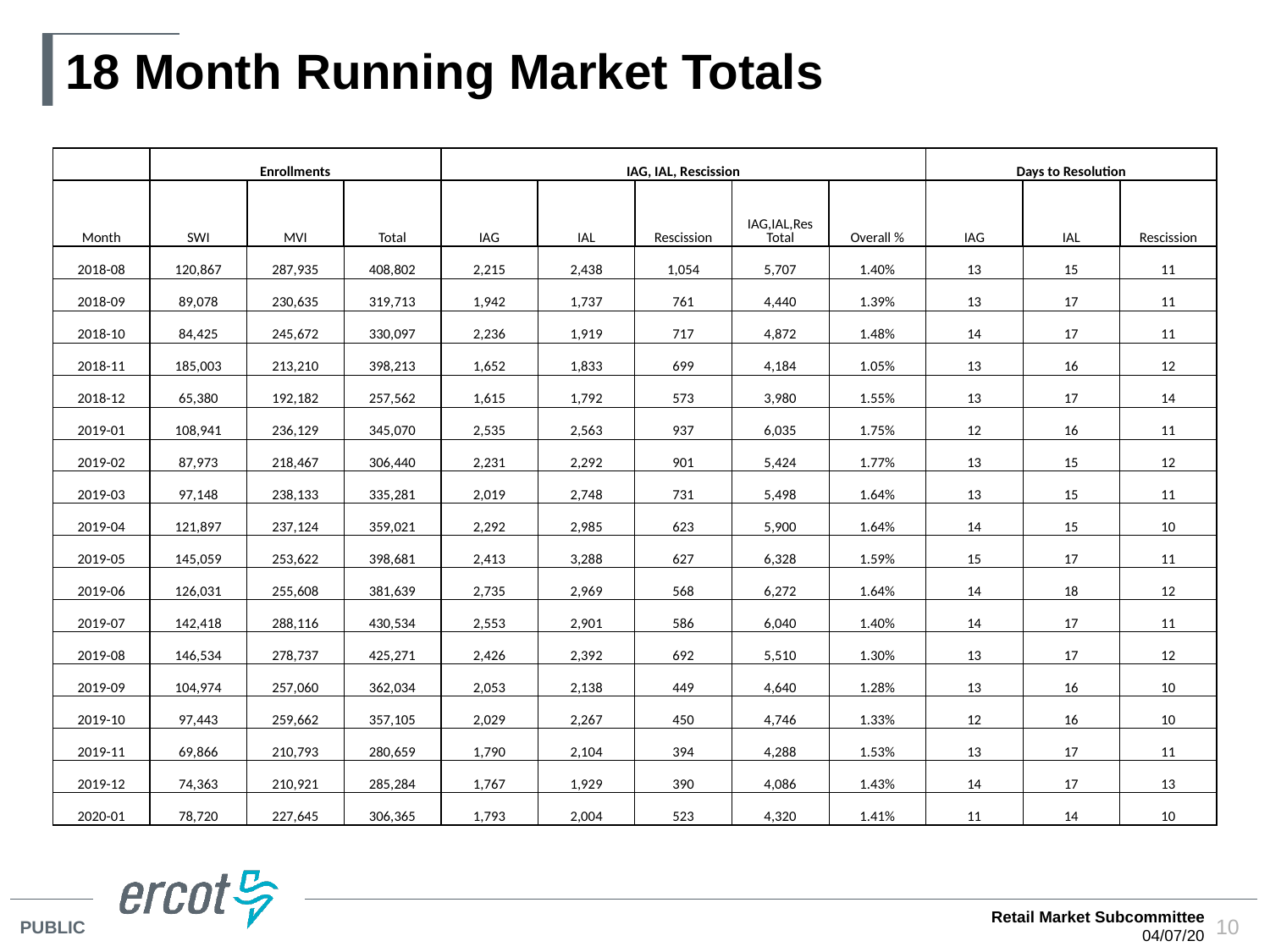

# 18 Month Running Market Totals
|  | Enrollments |  |  | IAG, IAL, Rescission |  |  |  |  | Days to Resolution |  |  |
| --- | --- | --- | --- | --- | --- | --- | --- | --- | --- | --- | --- |
| Month | SWI | MVI | Total | IAG | IAL | Rescission | IAG,IAL,Res Total | Overall % | IAG | IAL | Rescission |
| 2018-08 | 120,867 | 287,935 | 408,802 | 2,215 | 2,438 | 1,054 | 5,707 | 1.40% | 13 | 15 | 11 |
| 2018-09 | 89,078 | 230,635 | 319,713 | 1,942 | 1,737 | 761 | 4,440 | 1.39% | 13 | 17 | 11 |
| 2018-10 | 84,425 | 245,672 | 330,097 | 2,236 | 1,919 | 717 | 4,872 | 1.48% | 14 | 17 | 11 |
| 2018-11 | 185,003 | 213,210 | 398,213 | 1,652 | 1,833 | 699 | 4,184 | 1.05% | 13 | 16 | 12 |
| 2018-12 | 65,380 | 192,182 | 257,562 | 1,615 | 1,792 | 573 | 3,980 | 1.55% | 13 | 17 | 14 |
| 2019-01 | 108,941 | 236,129 | 345,070 | 2,535 | 2,563 | 937 | 6,035 | 1.75% | 12 | 16 | 11 |
| 2019-02 | 87,973 | 218,467 | 306,440 | 2,231 | 2,292 | 901 | 5,424 | 1.77% | 13 | 15 | 12 |
| 2019-03 | 97,148 | 238,133 | 335,281 | 2,019 | 2,748 | 731 | 5,498 | 1.64% | 13 | 15 | 11 |
| 2019-04 | 121,897 | 237,124 | 359,021 | 2,292 | 2,985 | 623 | 5,900 | 1.64% | 14 | 15 | 10 |
| 2019-05 | 145,059 | 253,622 | 398,681 | 2,413 | 3,288 | 627 | 6,328 | 1.59% | 15 | 17 | 11 |
| 2019-06 | 126,031 | 255,608 | 381,639 | 2,735 | 2,969 | 568 | 6,272 | 1.64% | 14 | 18 | 12 |
| 2019-07 | 142,418 | 288,116 | 430,534 | 2,553 | 2,901 | 586 | 6,040 | 1.40% | 14 | 17 | 11 |
| 2019-08 | 146,534 | 278,737 | 425,271 | 2,426 | 2,392 | 692 | 5,510 | 1.30% | 13 | 17 | 12 |
| 2019-09 | 104,974 | 257,060 | 362,034 | 2,053 | 2,138 | 449 | 4,640 | 1.28% | 13 | 16 | 10 |
| 2019-10 | 97,443 | 259,662 | 357,105 | 2,029 | 2,267 | 450 | 4,746 | 1.33% | 12 | 16 | 10 |
| 2019-11 | 69,866 | 210,793 | 280,659 | 1,790 | 2,104 | 394 | 4,288 | 1.53% | 13 | 17 | 11 |
| 2019-12 | 74,363 | 210,921 | 285,284 | 1,767 | 1,929 | 390 | 4,086 | 1.43% | 14 | 17 | 13 |
| 2020-01 | 78,720 | 227,645 | 306,365 | 1,793 | 2,004 | 523 | 4,320 | 1.41% | 11 | 14 | 10 |
Retail Market Subcommittee
04/07/20
10